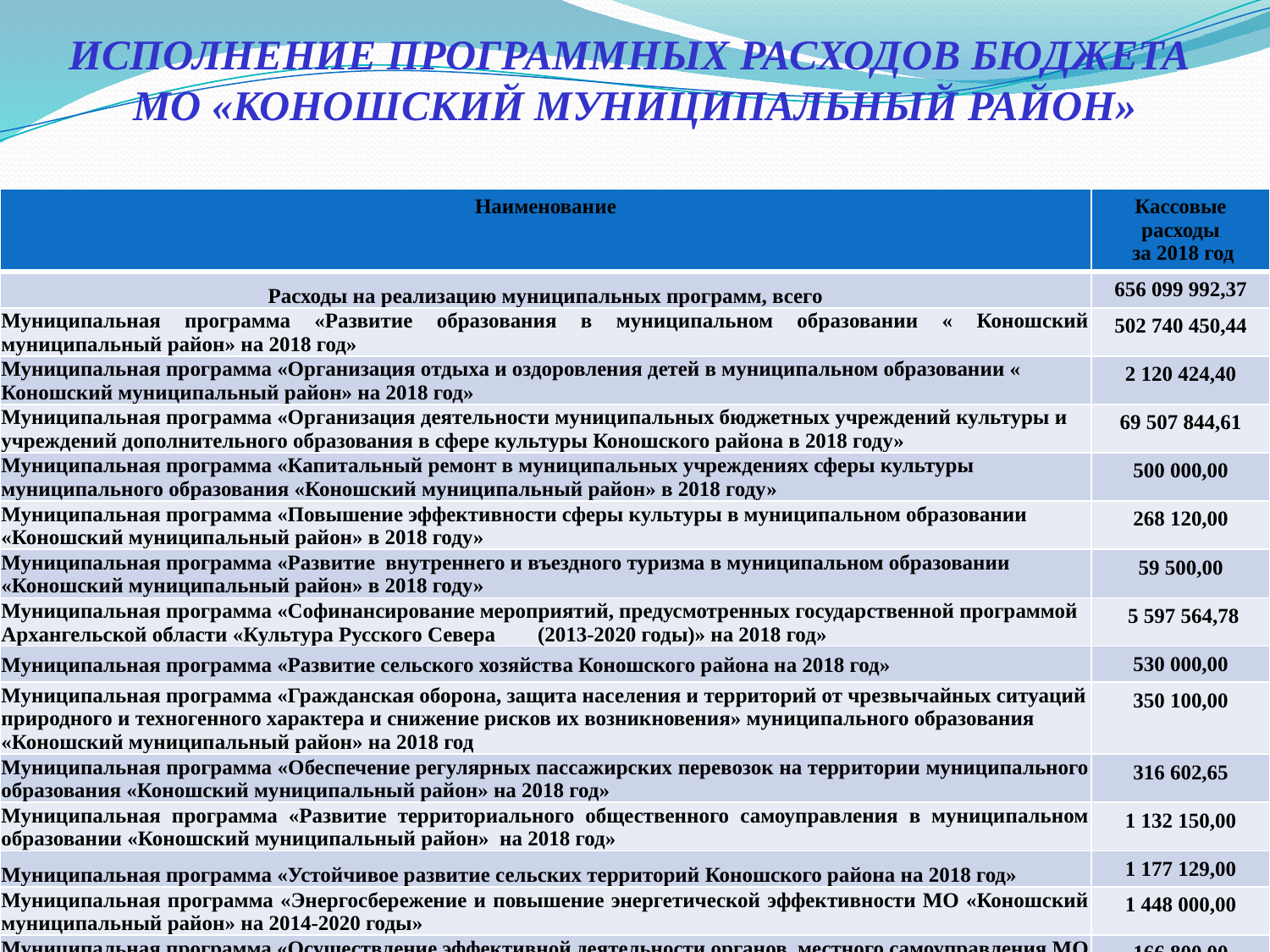

# ИСПОЛНЕНИЕ ПРОГРАММНЫХ РАСХОДОВ БЮДЖЕТА МО «КОНОШСКИЙ МУНИЦИПАЛЬНЫЙ РАЙОН»
| Наименование | Кассовые расходы за 2018 год |
| --- | --- |
| Расходы на реализацию муниципальных программ, всего | 656 099 992,37 |
| Муниципальная программа «Развитие образования в муниципальном образовании « Коношский муниципальный район» на 2018 год» | 502 740 450,44 |
| Муниципальная программа «Организация отдыха и оздоровления детей в муниципальном образовании « Коношский муниципальный район» на 2018 год» | 2 120 424,40 |
| Муниципальная программа «Организация деятельности муниципальных бюджетных учреждений культуры и учреждений дополнительного образования в сфере культуры Коношского района в 2018 году» | 69 507 844,61 |
| Муниципальная программа «Капитальный ремонт в муниципальных учреждениях сферы культуры муниципального образования «Коношский муниципальный район» в 2018 году» | 500 000,00 |
| Муниципальная программа «Повышение эффективности сферы культуры в муниципальном образовании «Коношский муниципальный район» в 2018 году» | 268 120,00 |
| Муниципальная программа «Развитие внутреннего и въездного туризма в муниципальном образовании «Коношский муниципальный район» в 2018 году» | 59 500,00 |
| Муниципальная программа «Софинансирование мероприятий, предусмотренных государственной программой Архангельской области «Культура Русского Севера (2013-2020 годы)» на 2018 год» | 5 597 564,78 |
| Муниципальная программа «Развитие сельского хозяйства Коношского района на 2018 год» | 530 000,00 |
| Муниципальная программа «Гражданская оборона, защита населения и территорий от чрезвычайных ситуаций природного и техногенного характера и снижение рисков их возникновения» муниципального образования «Коношский муниципальный район» на 2018 год | 350 100,00 |
| Муниципальная программа «Обеспечение регулярных пассажирских перевозок на территории муниципального образования «Коношский муниципальный район» на 2018 год» | 316 602,65 |
| Муниципальная программа «Развитие территориального общественного самоуправления в муниципальном образовании «Коношский муниципальный район» на 2018 год» | 1 132 150,00 |
| Муниципальная программа «Устойчивое развитие сельских территорий Коношского района на 2018 год» | 1 177 129,00 |
| Муниципальная программа «Энергосбережение и повышение энергетической эффективности МО «Коношский муниципальный район» на 2014-2020 годы» | 1 448 000,00 |
| Муниципальная программа «Осуществление эффективной деятельности органов местного самоуправления МО «Коношский муниципальны район» в сфере развития земельно-имущественных отношений на 2018 год» | 166 800,00 |
| Муниципальная программа «Развитие жилищно-коммунального хозяйства муниципального образования «Коношский муниципальный район» на 2018 год | 2 558 344,00 |
| Муниципальная программа «Строительство средней общеобразовательной школы на 500 мест в п.Коноша на 2017-2018 годы» | 1 786 686,28 |
| Муниципальная программа «Строительство физкультурно-оздоровительного комплекса в п. Коноша в 2018 году» | 97 922,80 |
| Муниципальная программа «Развитие дорожной сети, повышение безопасности дорожного движения в муниципальном образовании «Коношский муниципальный район» на 2018 год» | 21 596 006,05 |
| Муниципальная программа «Дом для молодой семьи в муниципальном образовании «Коношский муниципальный район» на 2018 год" | 630 000,00 |
| Муниципальная программа «Трудовая молодежь Коношского района на 2018 год» | 152 138,11 |
| Муниципальная программа «Профилактика безнадзорности и правонарушений несовершеннолетних на территории муниципального образования «Коношский муниципальный район» на 2018 год» | 33 674,40 |
| Муниципальная программа «Развитие массовой физической культуры и спорта в Коношском районе на 2018 год» | 1 020 000,00 |
| Муниципальная программа «Территория молодежи - территория развития Коношского района на 2018 год» | 126 997,00 |
| Муниципальная программа «Развитие архивного дела в муниципальном образовании «Коношский муниципальный район» на 2018 год» | 49 900,00 |
| Муниципальная программа МО «Коношский муниципальный район» «Управление муниципальными финансами и муниципальным долгом на 2018 год» | 27 154 860,00 |
| Муниципальная программа «Социализация детей-сирот и детей, оставшихся без попечения родителей, на 2018 год» | 8 330 225,34 |
| Муниципальная программа муниципального образования «Коношский муниципальный район» «Доступная среда» на 2018 год | 536 000,00 |
| Муниципальная программа«Улучшение условий и охраны труда в муниципальном образовании «Коношский муниципальный район» на 2018 год» | 3 000,00 |
| Муниципальная программа «Формирование комфортной (современной) городской среды МО «Коношский муниципальный район» на 2018-2022 годы» | 6 109 552,51 |